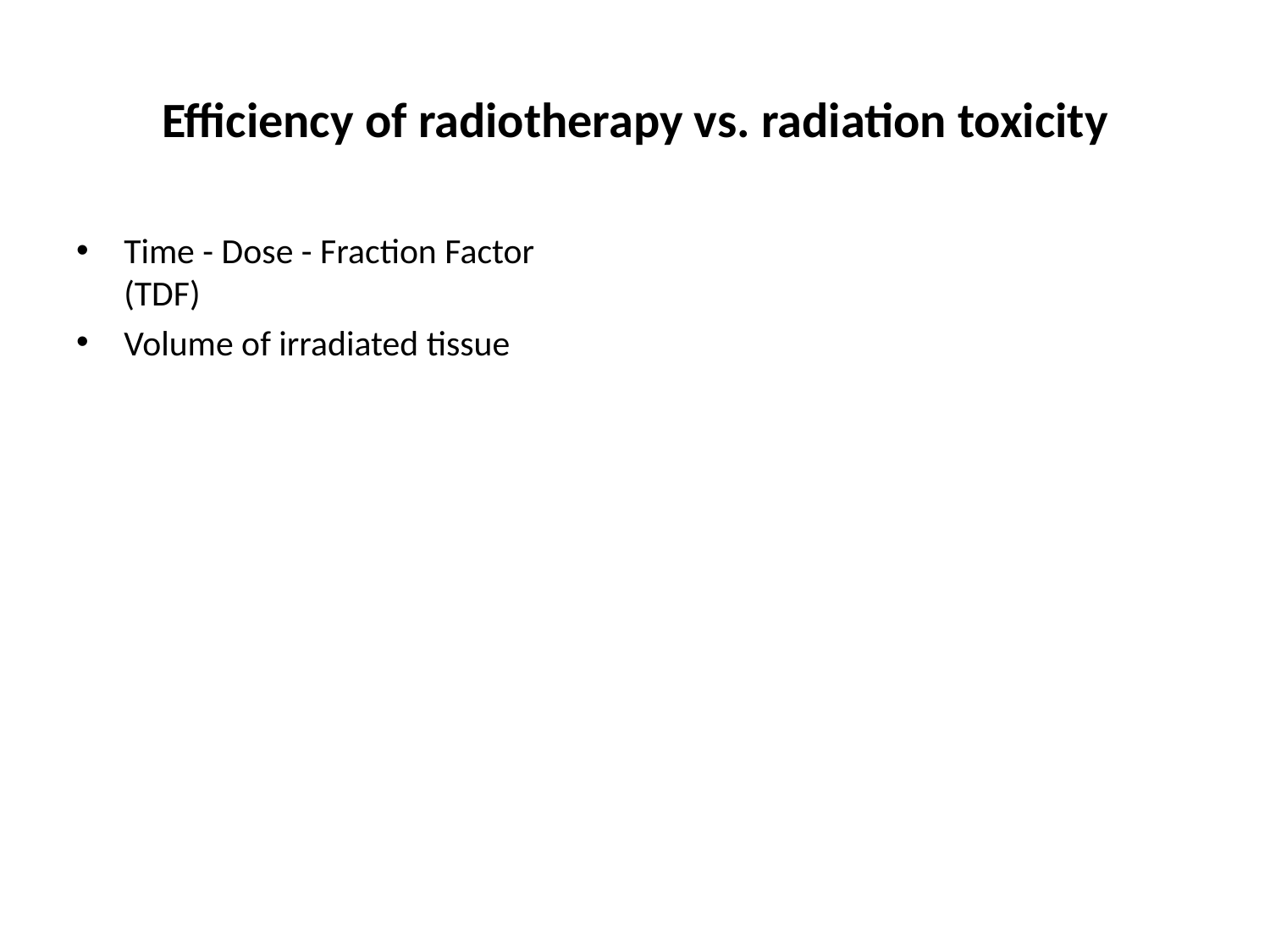

# Efficiency of radiotherapy vs. radiation toxicity
Time - Dose - Fraction Factor (TDF)
Volume of irradiated tissue